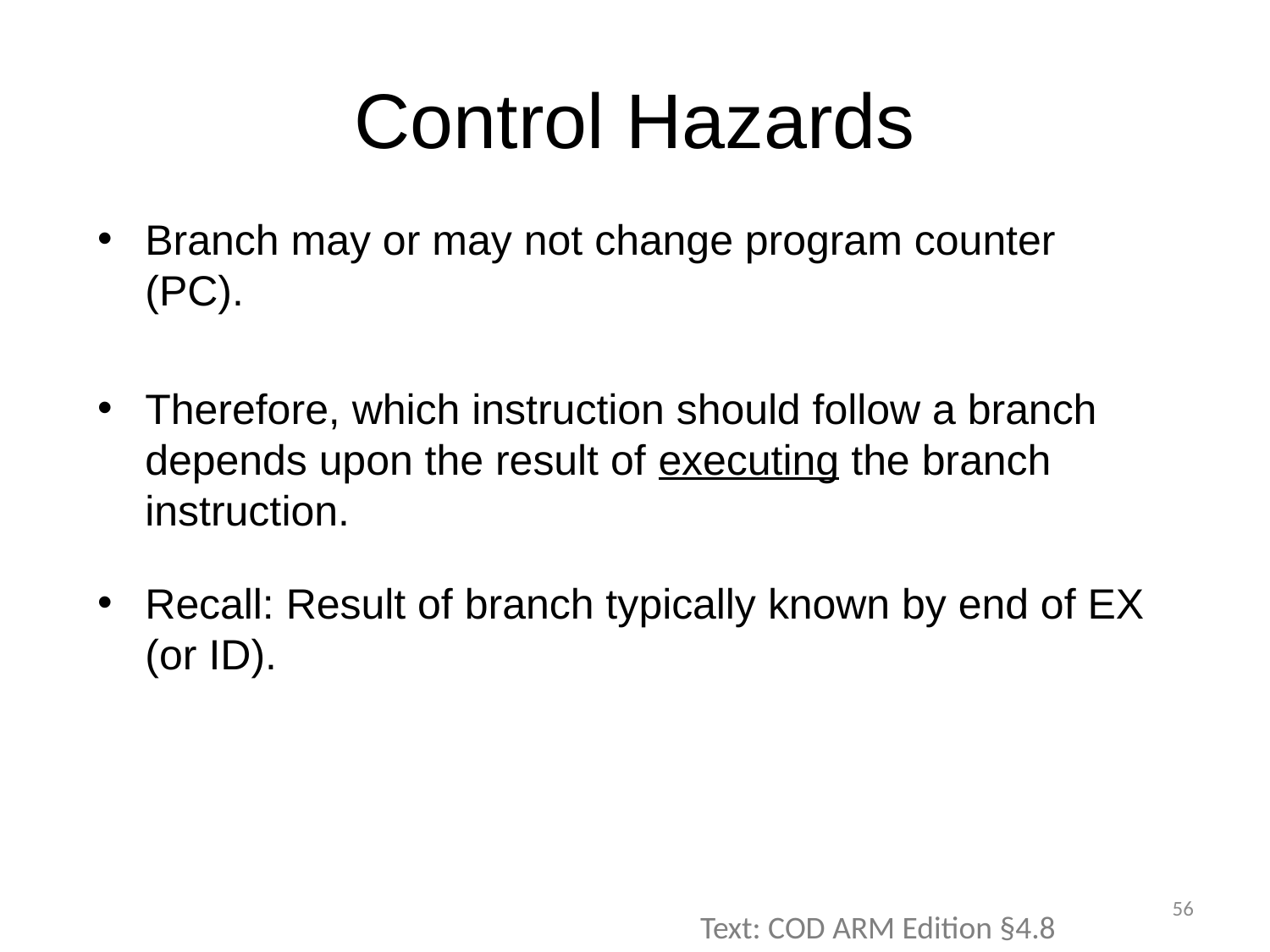

# Control Hazards
Branch may or may not change program counter (PC).

Therefore, which instruction should follow a branch depends upon the result of executing the branch instruction.

Recall: Result of branch typically known by end of EX (or ID).

56
Text: COD ARM Edition §4.8